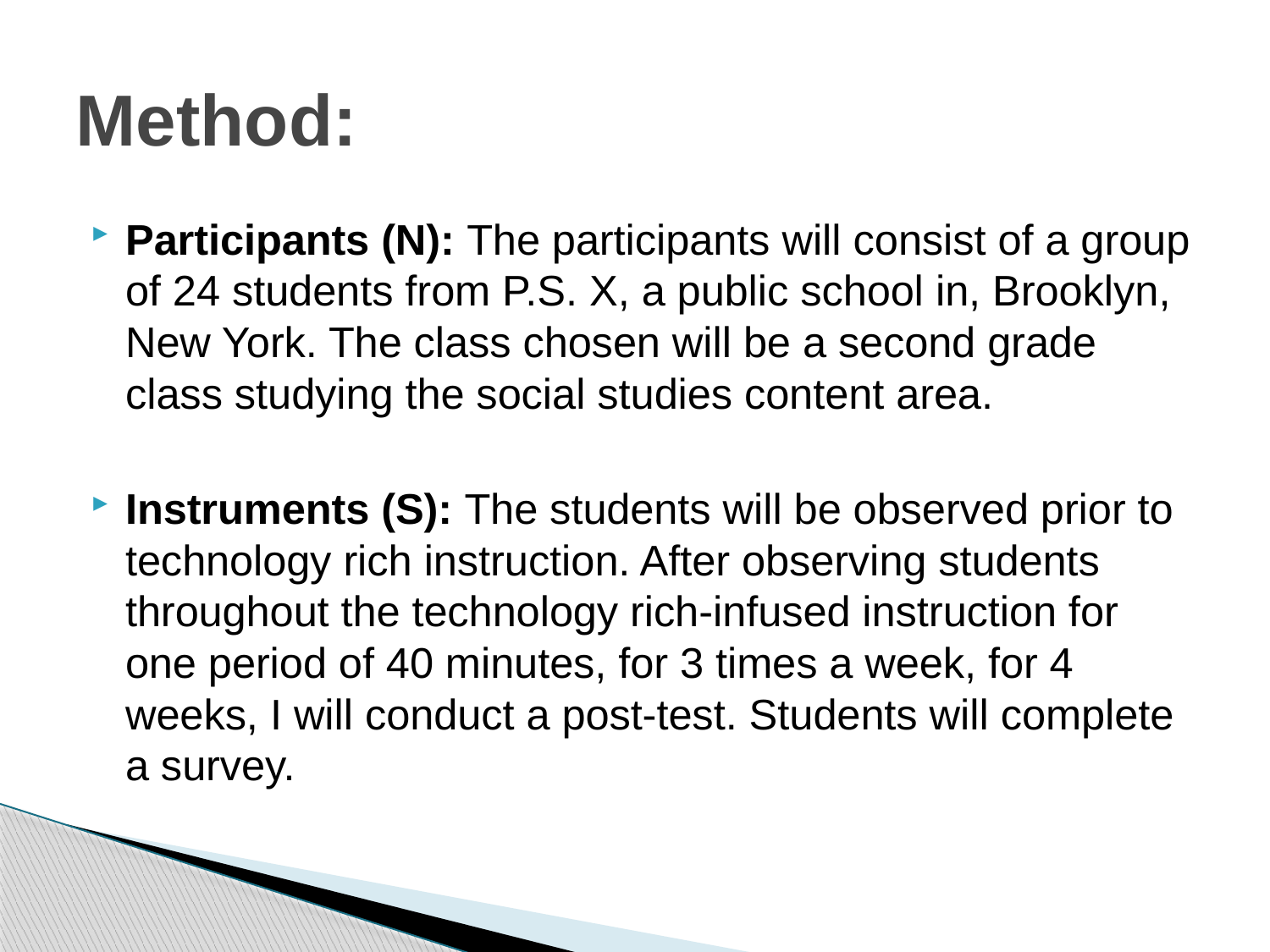

# Method:
Participants (N): The participants will consist of a group of 24 students from P.S. X, a public school in, Brooklyn, New York. The class chosen will be a second grade class studying the social studies content area.

Instruments (S): The students will be observed prior to technology rich instruction. After observing students throughout the technology rich-infused instruction for one period of 40 minutes, for 3 times a week, for 4 weeks, I will conduct a post-test. Students will complete a survey.